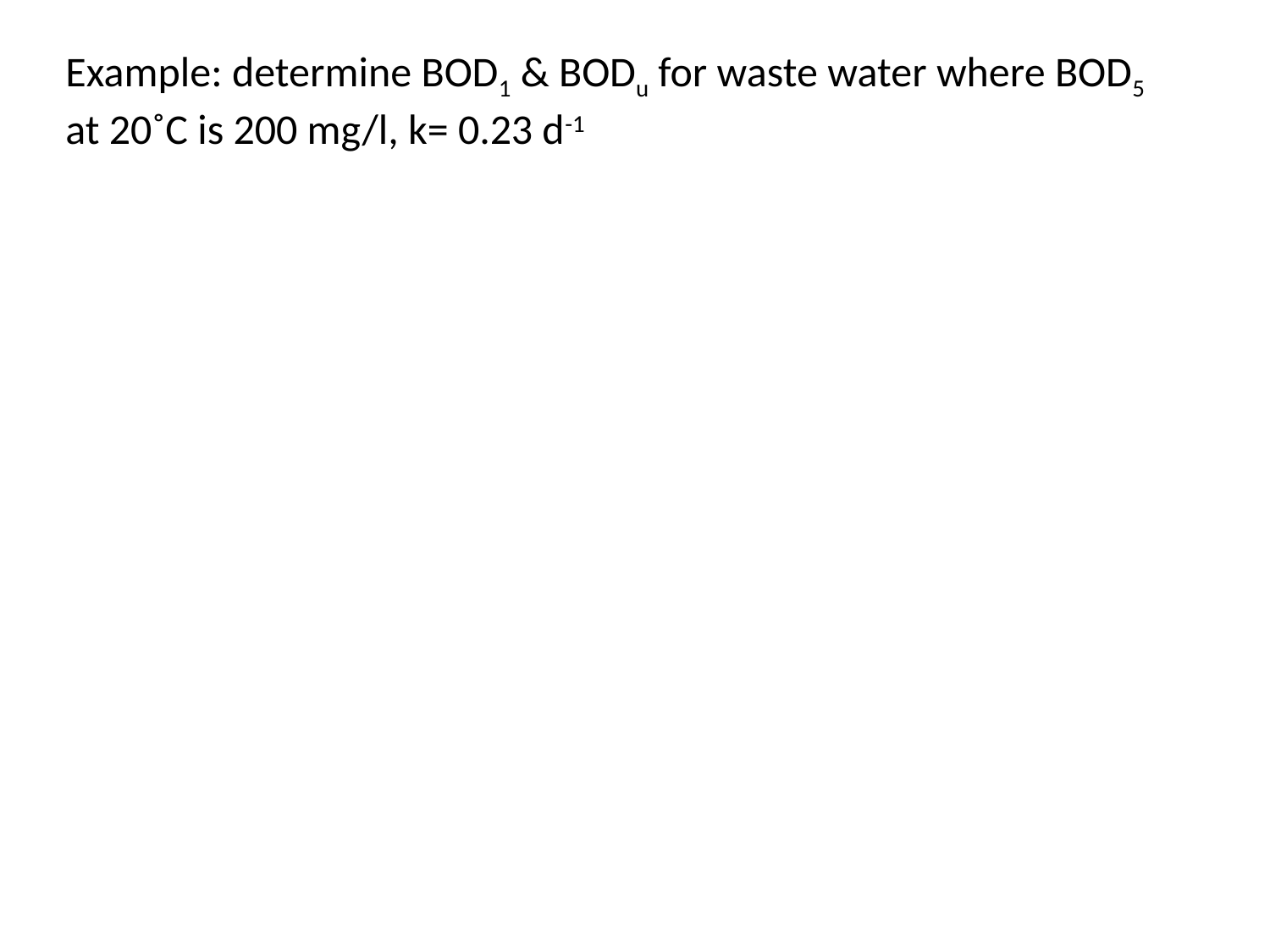

Example: determine BOD1 & BODu for waste water where BOD5 at 20˚C is 200 mg/l, k= 0.23 d-1